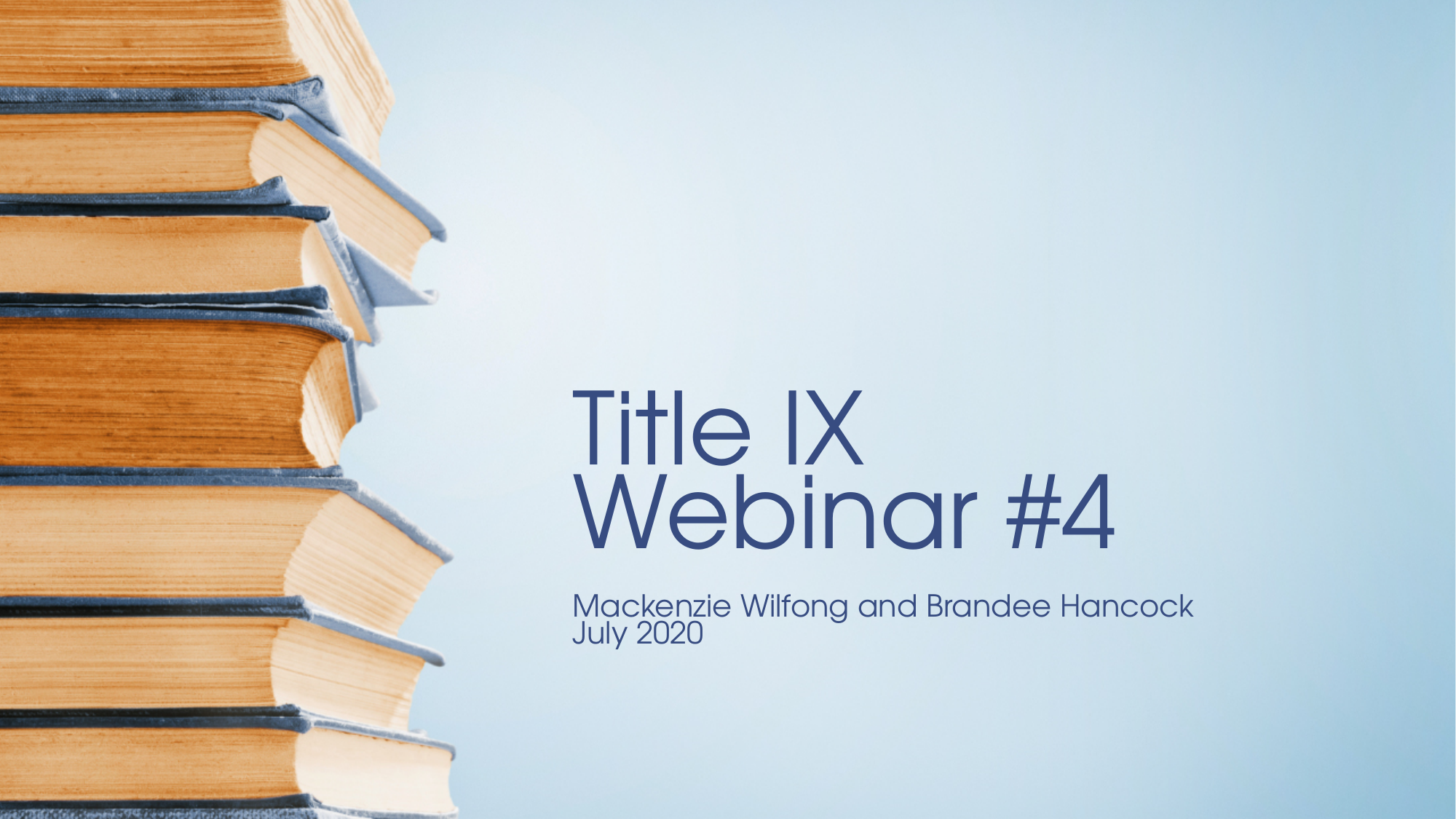

# Title IX Webinar #4
Mackenzie Wilfong and Brandee Hancock
July 2020